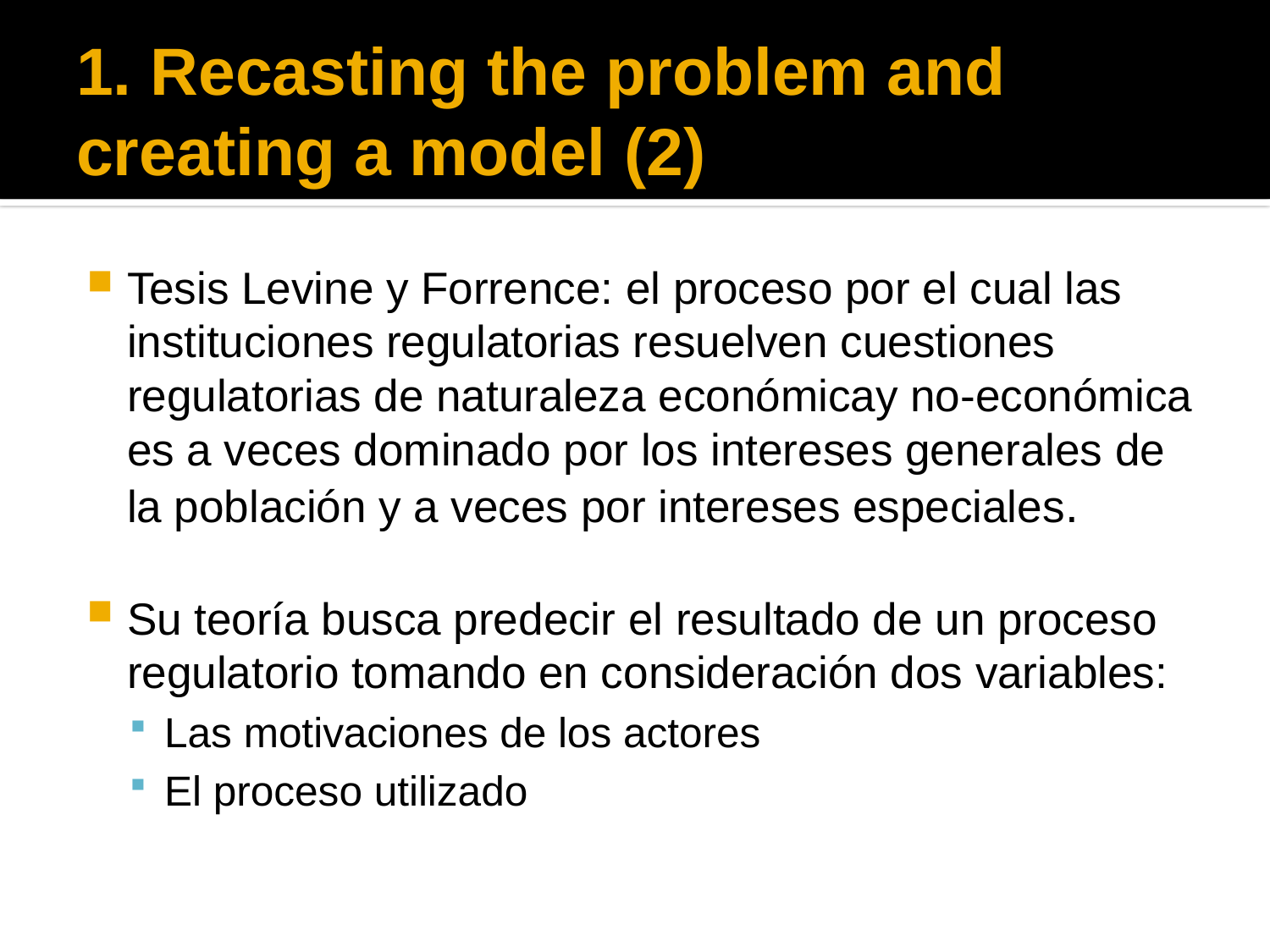

# 1. Recasting the problem and creating a model (2)
Tesis Levine y Forrence: el proceso por el cual las instituciones regulatorias resuelven cuestiones regulatorias de naturaleza económicay no-económica es a veces dominado por los intereses generales de la población y a veces por intereses especiales.

Su teoría busca predecir el resultado de un proceso regulatorio tomando en consideración dos variables:
Las motivaciones de los actores
El proceso utilizado